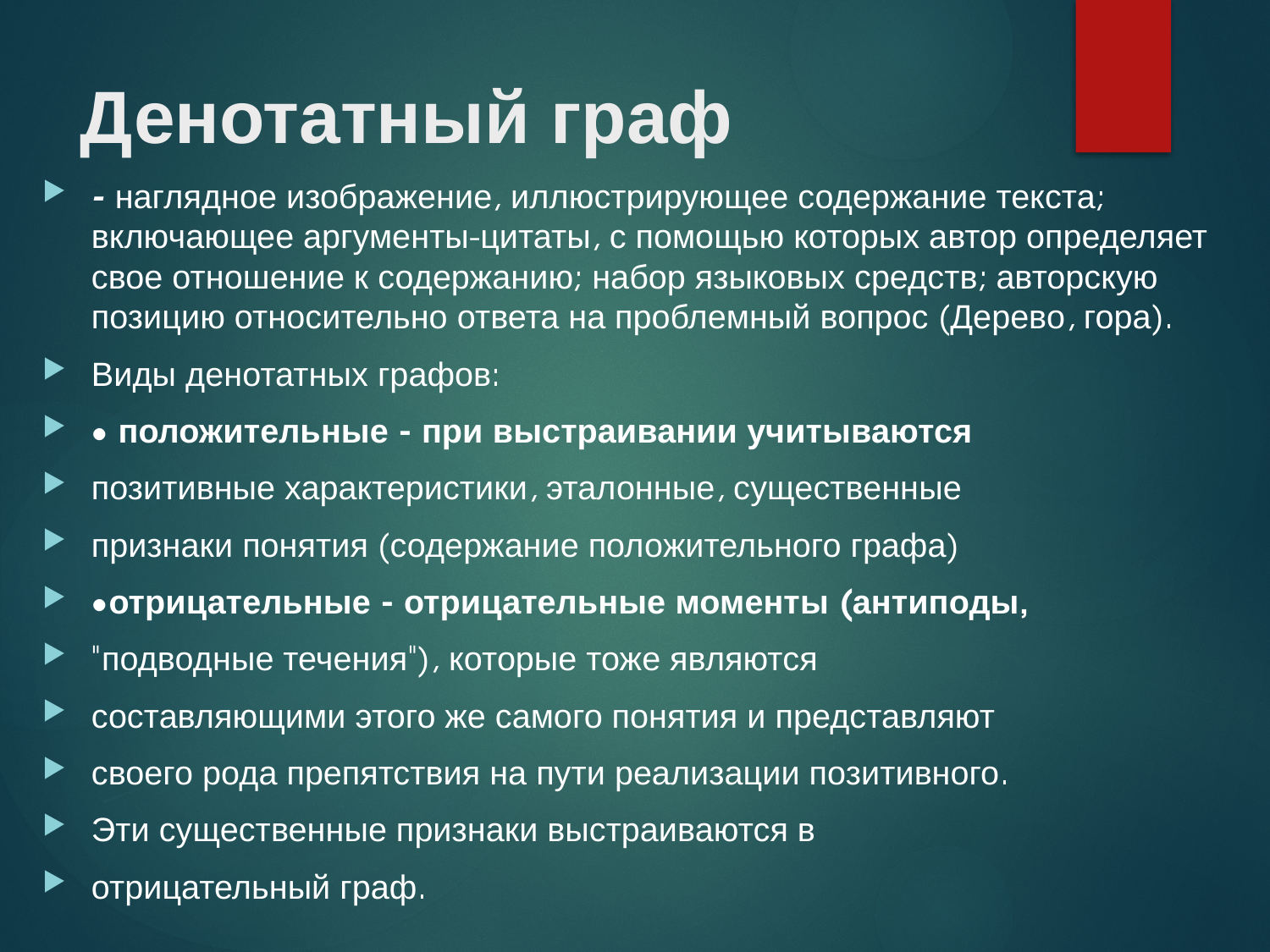

# Денотатный граф
- наглядное изображение, иллюстрирующее содержание текста; включающее аргументы-цитаты, с помощью которых автор определяет свое отношение к содержанию; набор языковых средств; авторскую позицию относительно ответа на проблемный вопрос (Дерево, гора).
Виды денотатных графов:
• положительные - при выстраивании учитываются
позитивные характеристики, эталонные, существенные
признаки понятия (содержание положительного графа)
•отрицательные - отрицательные моменты (антиподы,
"подводные течения"), которые тоже являются
составляющими этого же самого понятия и представляют
своего рода препятствия на пути реализации позитивного.
Эти существенные признаки выстраиваются в
отрицательный граф.